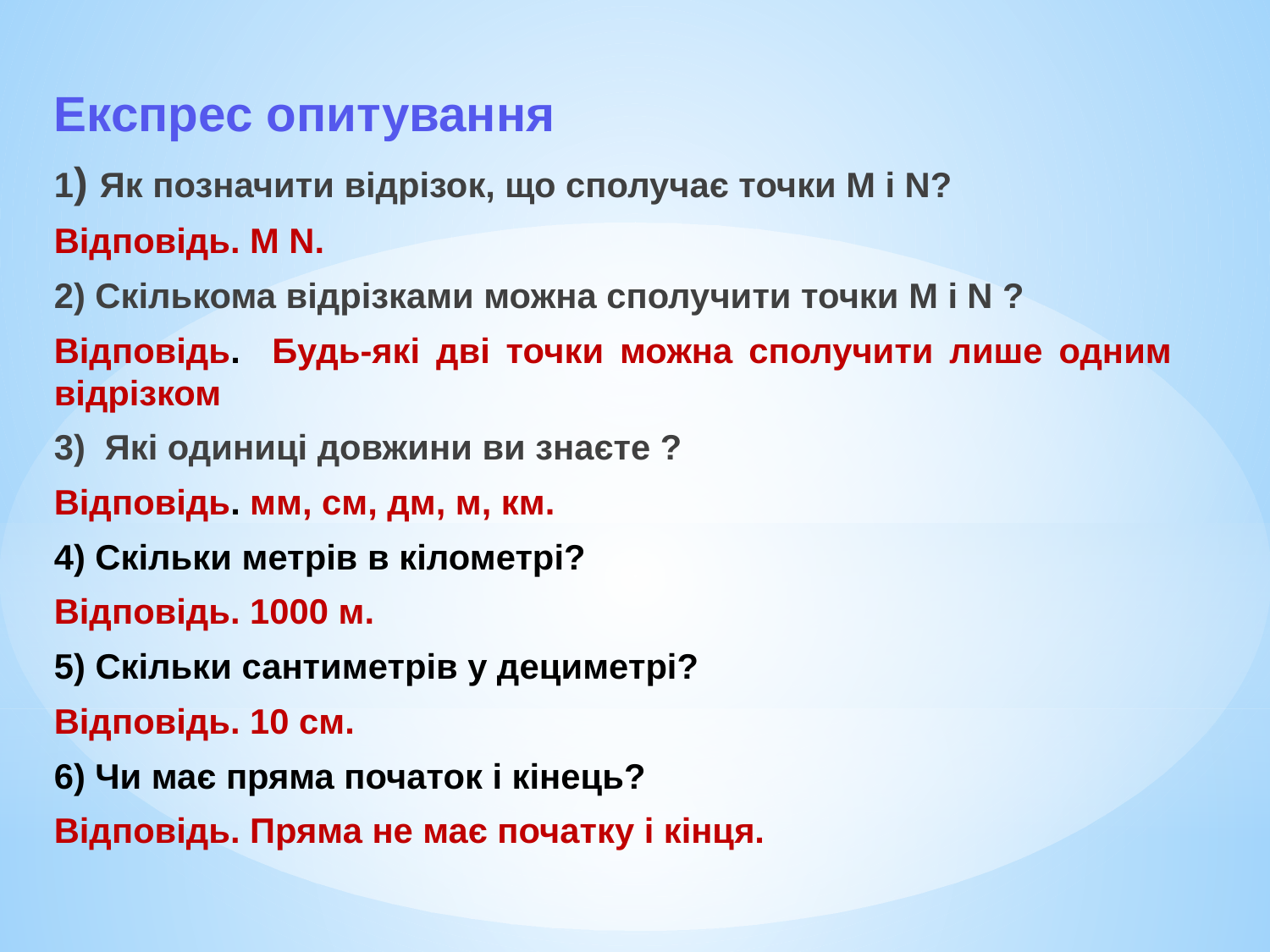

Експрес опитування
1) Як позначити відрізок, що сполучає точки M і N?
Відповідь. M N.
2) Скількома відрізками можна сполучити точки M і N ?
Відповідь.  Будь-які дві точки можна сполучити лише одним відрізком
3)  Які одиниці довжини ви знаєте ?
Відповідь. мм, см, дм, м, км.
4) Скільки метрів в кілометрі?
Відповідь. 1000 м.
5) Скільки сантиметрів у дециметрі?
Відповідь. 10 см.
6) Чи має пряма початок і кінець?
Відповідь. Пряма не має початку і кінця.

#